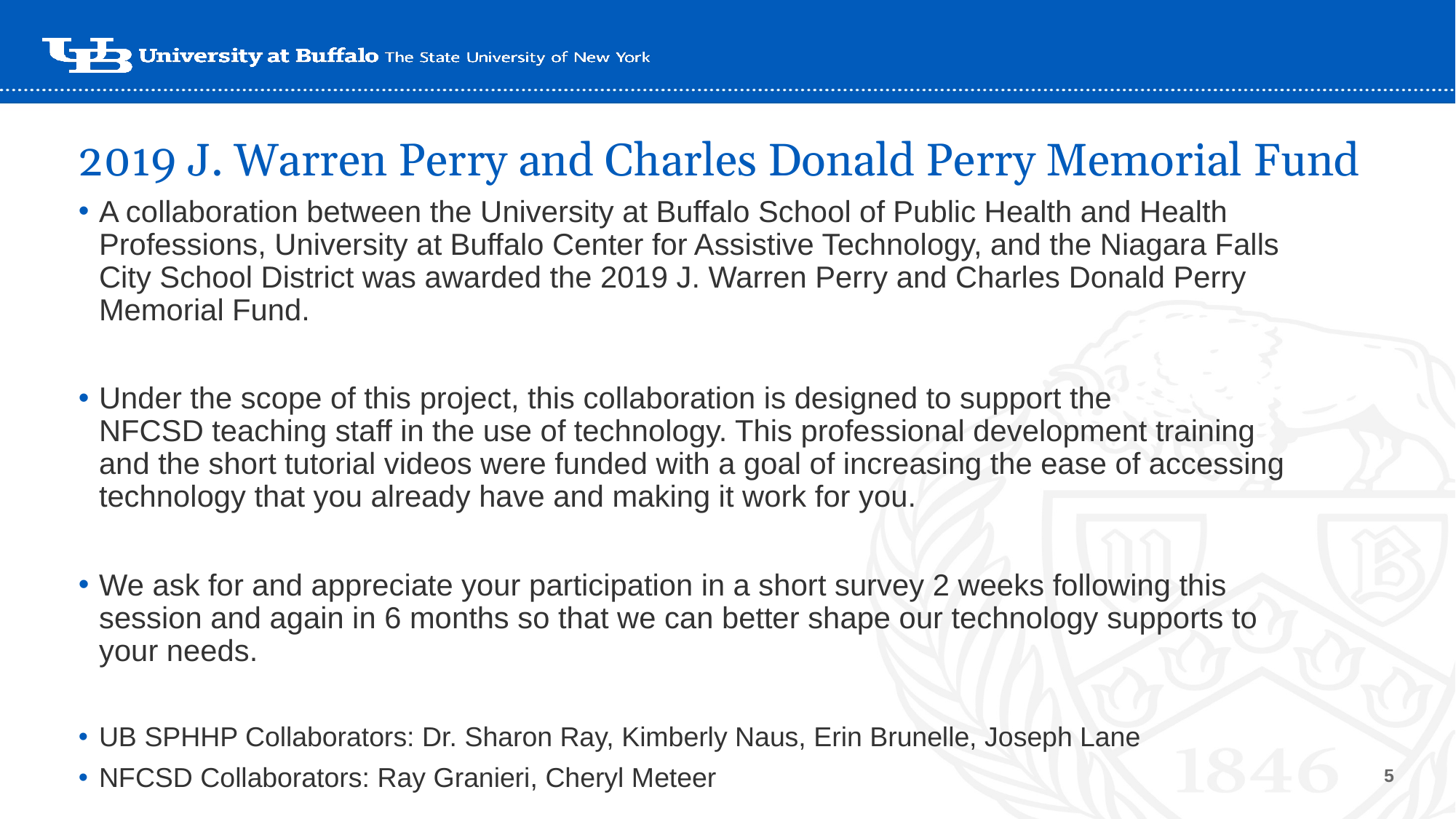

# 2019 J. Warren Perry and Charles Donald Perry Memorial Fund
A collaboration between the University at Buffalo School of Public Health and Health Professions, University at Buffalo Center for Assistive Technology, and the Niagara Falls City School District was awarded the 2019 J. Warren Perry and Charles Donald Perry Memorial Fund.

Under the scope of this project, this collaboration is designed to support the NFCSD teaching staff in the use of technology. This professional development training and the short tutorial videos were funded with a goal of increasing the ease of accessing technology that you already have and making it work for you.

We ask for and appreciate your participation in a short survey 2 weeks following this session and again in 6 months so that we can better shape our technology supports to your needs.

UB SPHHP Collaborators: Dr. Sharon Ray, Kimberly Naus, Erin Brunelle, Joseph Lane
NFCSD Collaborators: Ray Granieri, Cheryl Meteer